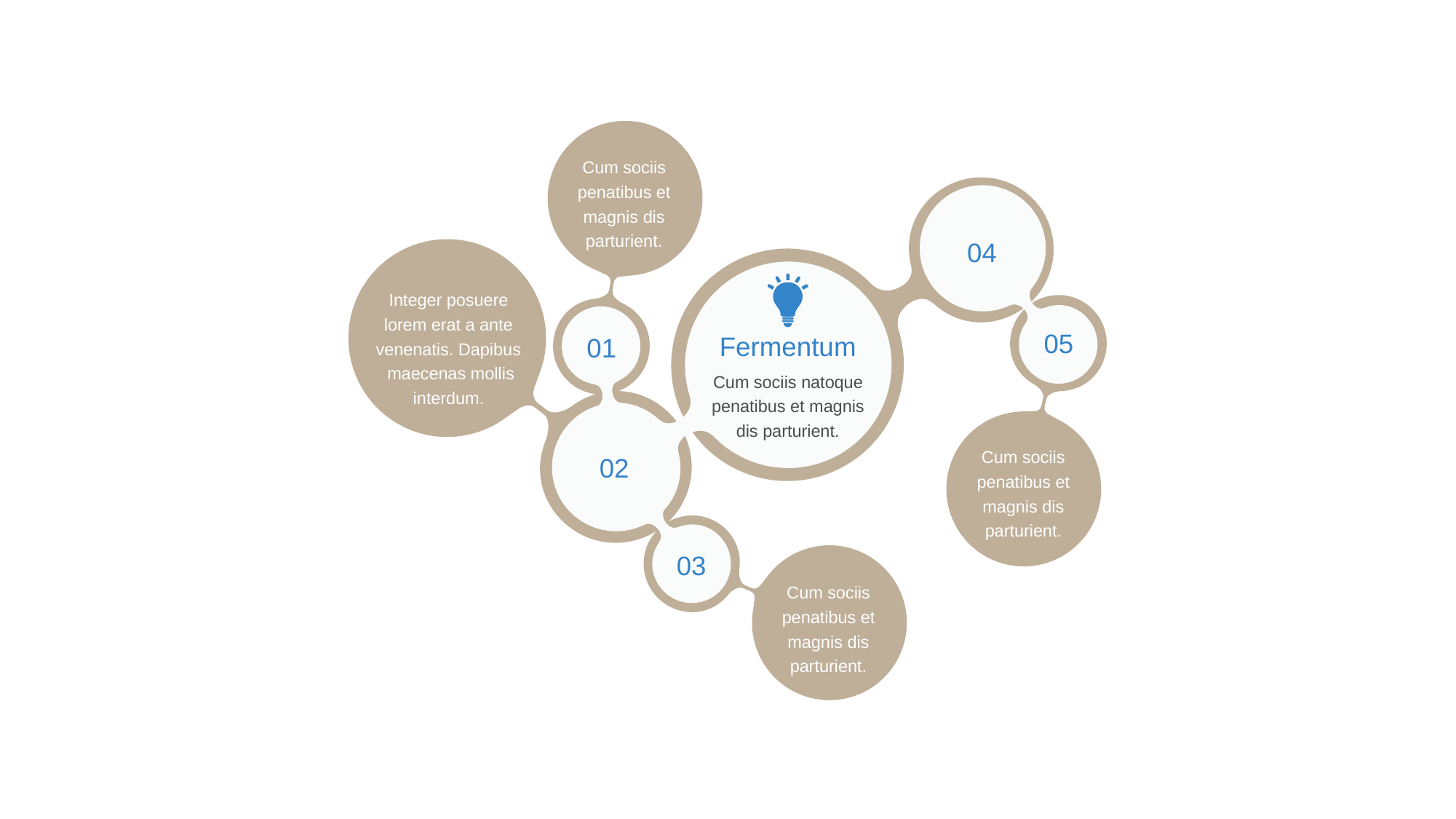

Cum sociis penatibus et magnis dis parturient.
Integer posuere lorem erat a ante venenatis. Dapibus  maecenas mollis interdum.
Cum sociis penatibus et magnis dis parturient.
Cum sociis penatibus et magnis dis parturient.

04

Fermentum
Cum sociis natoque penatibus et magnis dis parturient.
05
01
02
03